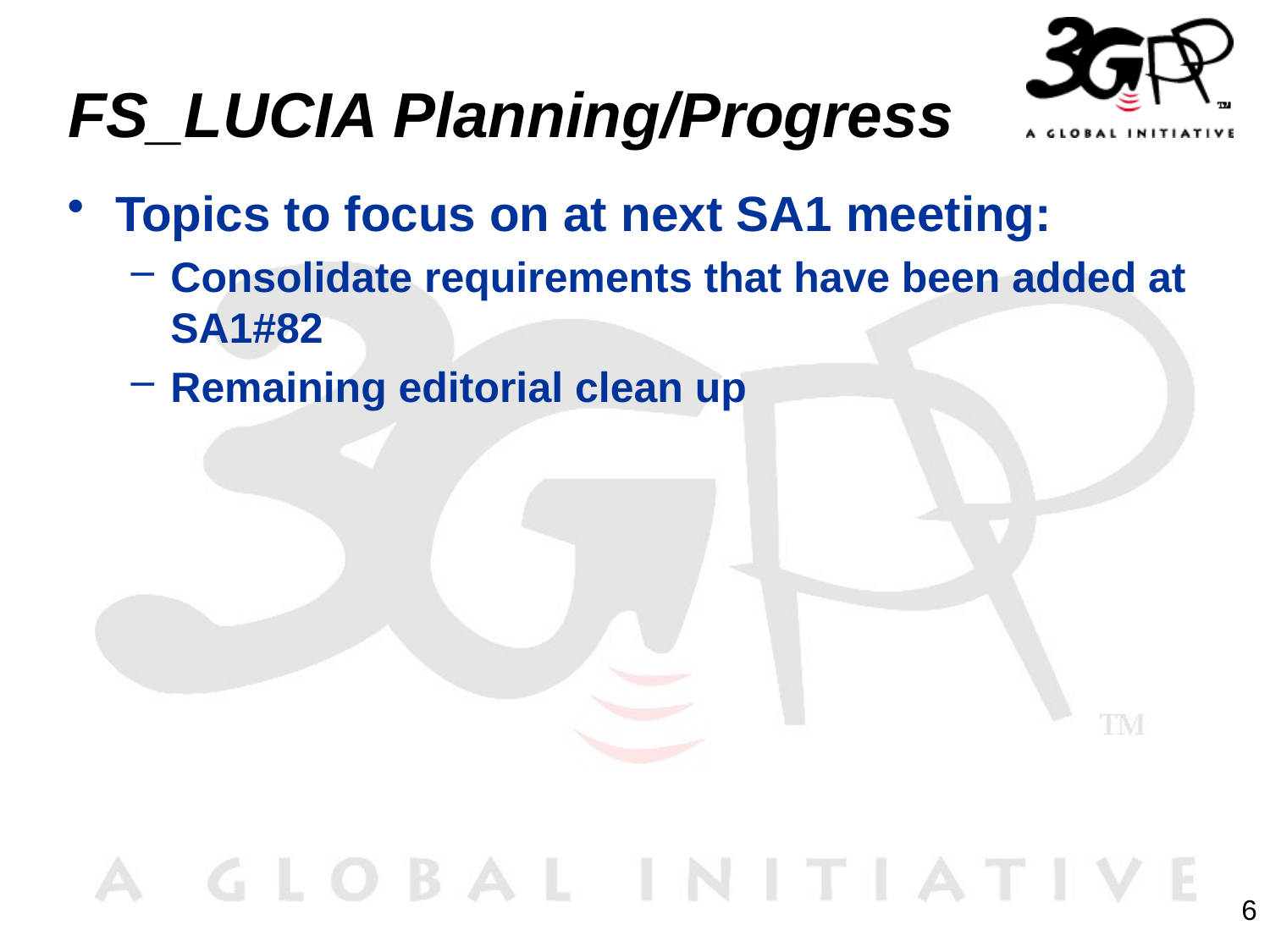

# FS_LUCIA Planning/Progress
Topics to focus on at next SA1 meeting:
Consolidate requirements that have been added at SA1#82
Remaining editorial clean up
6